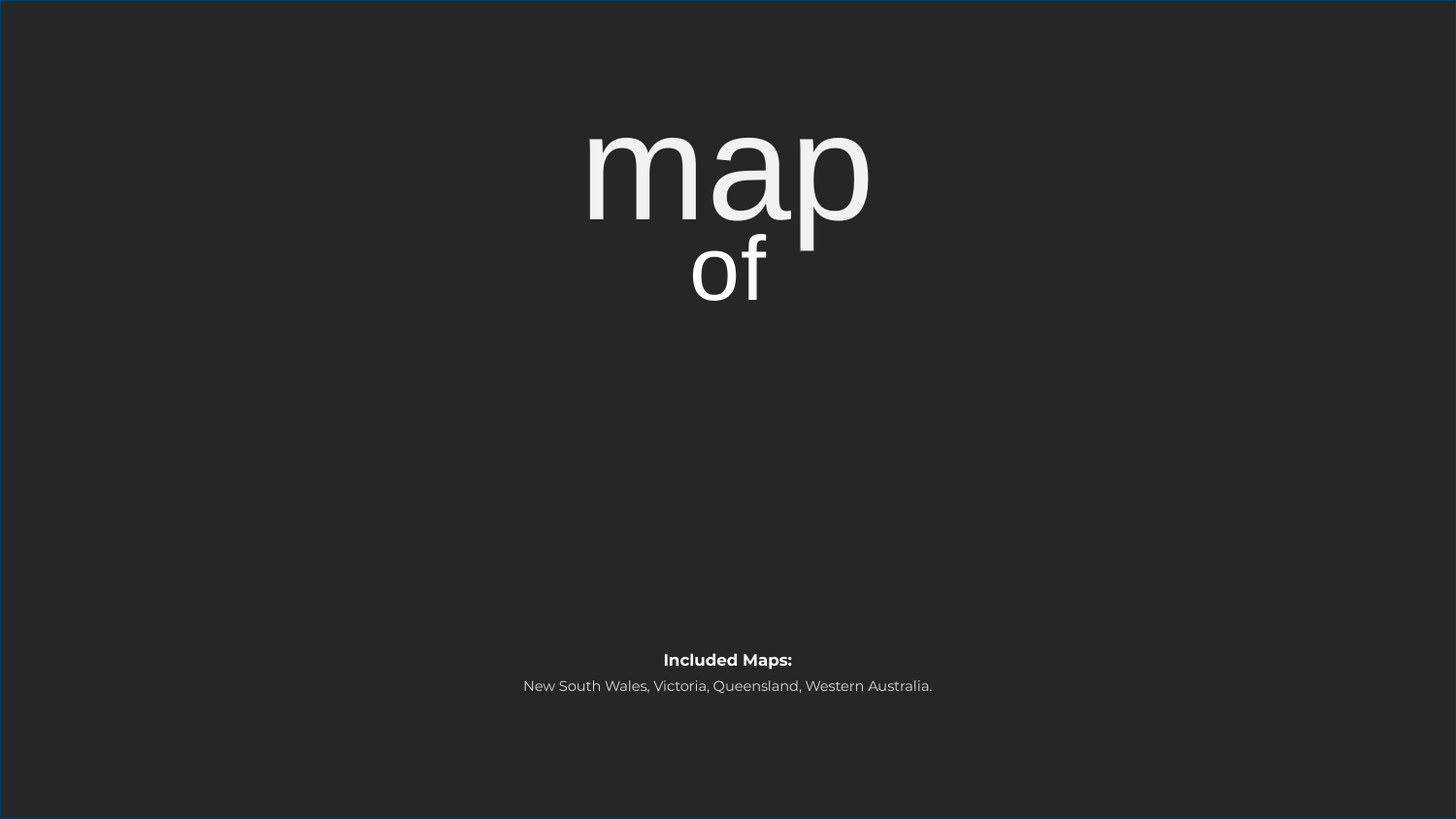

map
of

Included Maps:
New South Wales, Victoria, Queensland, Western Australia.